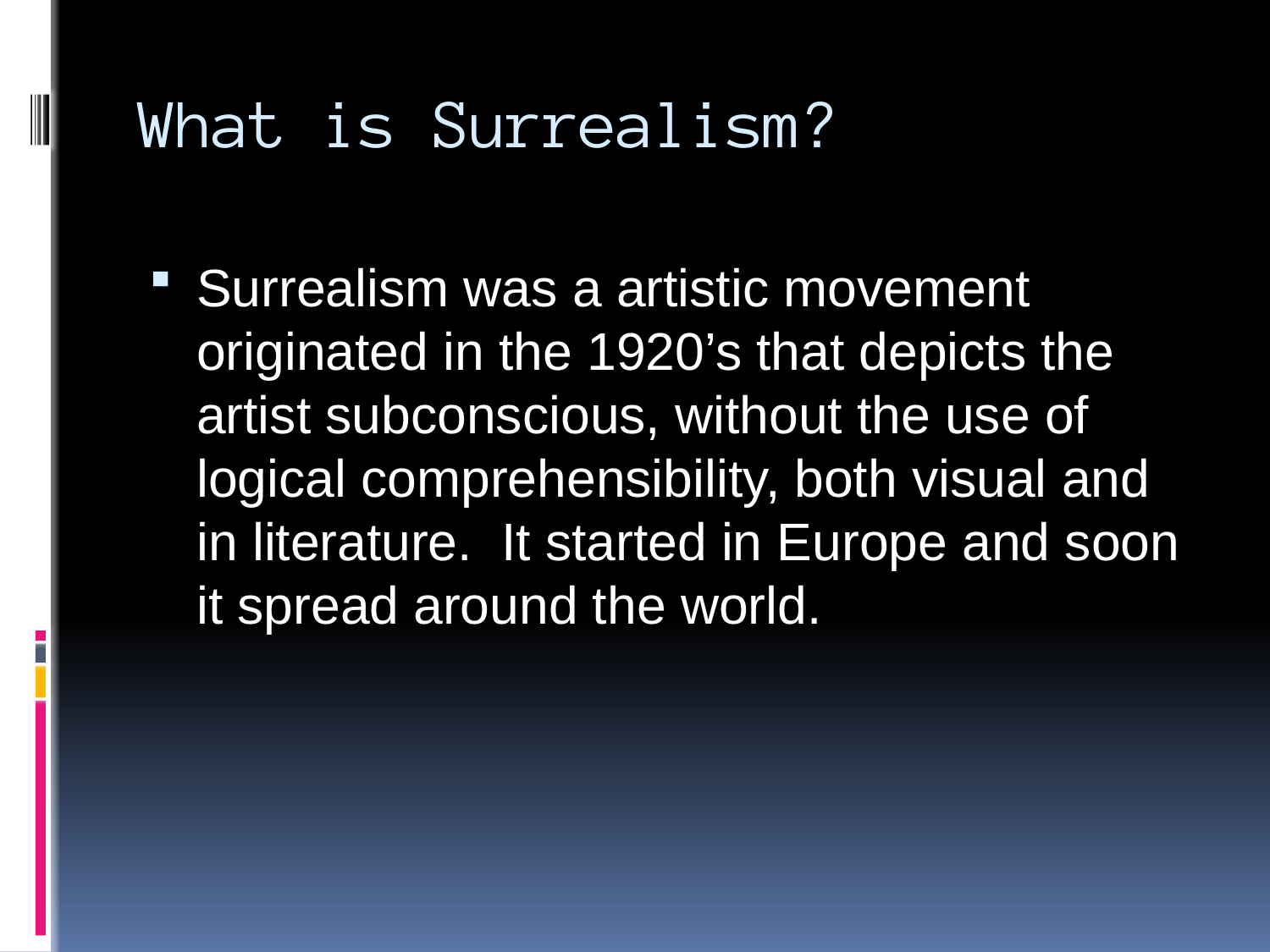

# What is Surrealism?
Surrealism was a artistic movement originated in the 1920’s that depicts the artist subconscious, without the use of logical comprehensibility, both visual and in literature.  It started in Europe and soon it spread around the world.